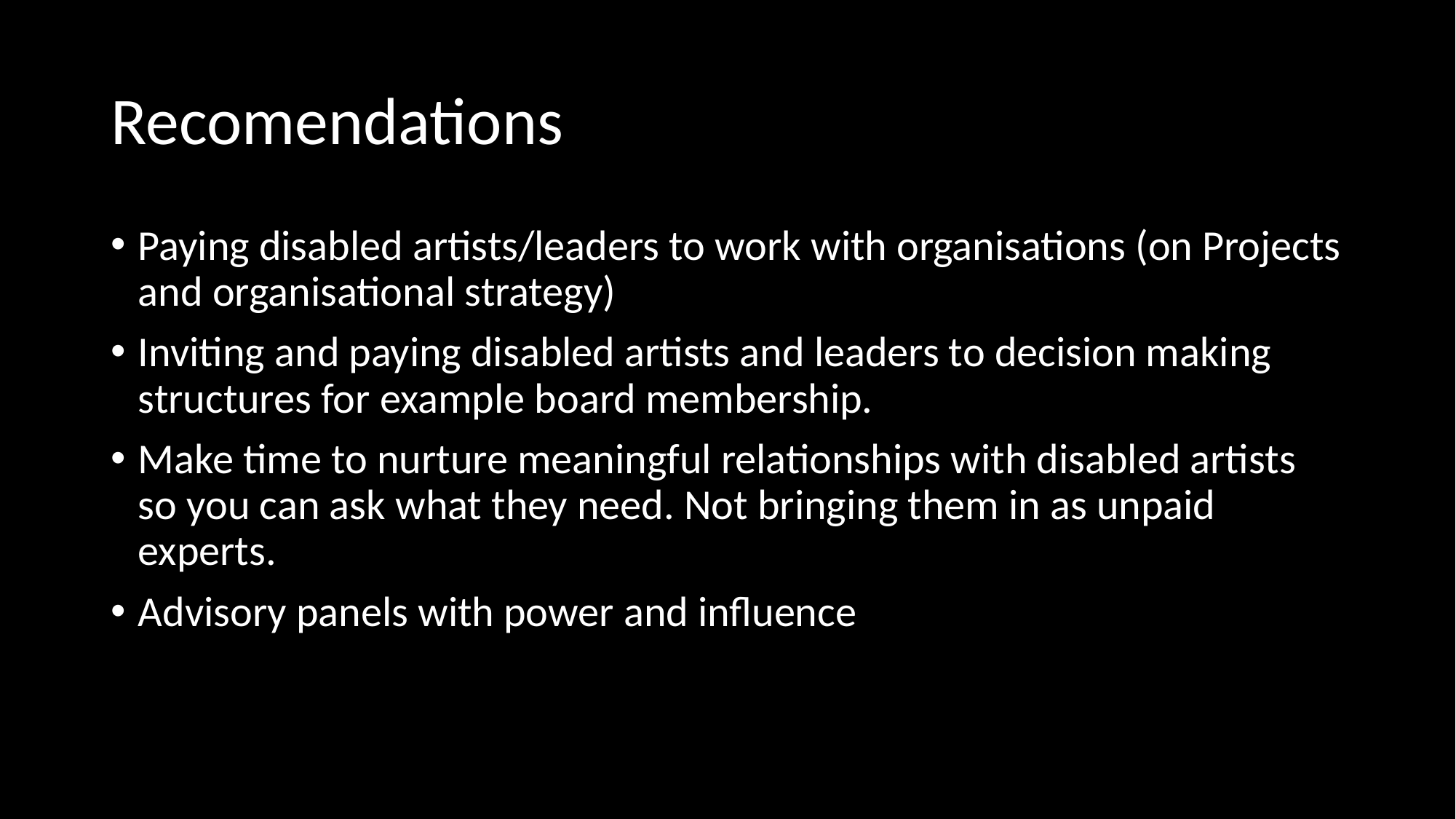

# Recomendations
Paying disabled artists/leaders to work with organisations (on Projects and organisational strategy)
Inviting and paying disabled artists and leaders to decision making structures for example board membership.
Make time to nurture meaningful relationships with disabled artists so you can ask what they need. Not bringing them in as unpaid experts.
Advisory panels with power and influence